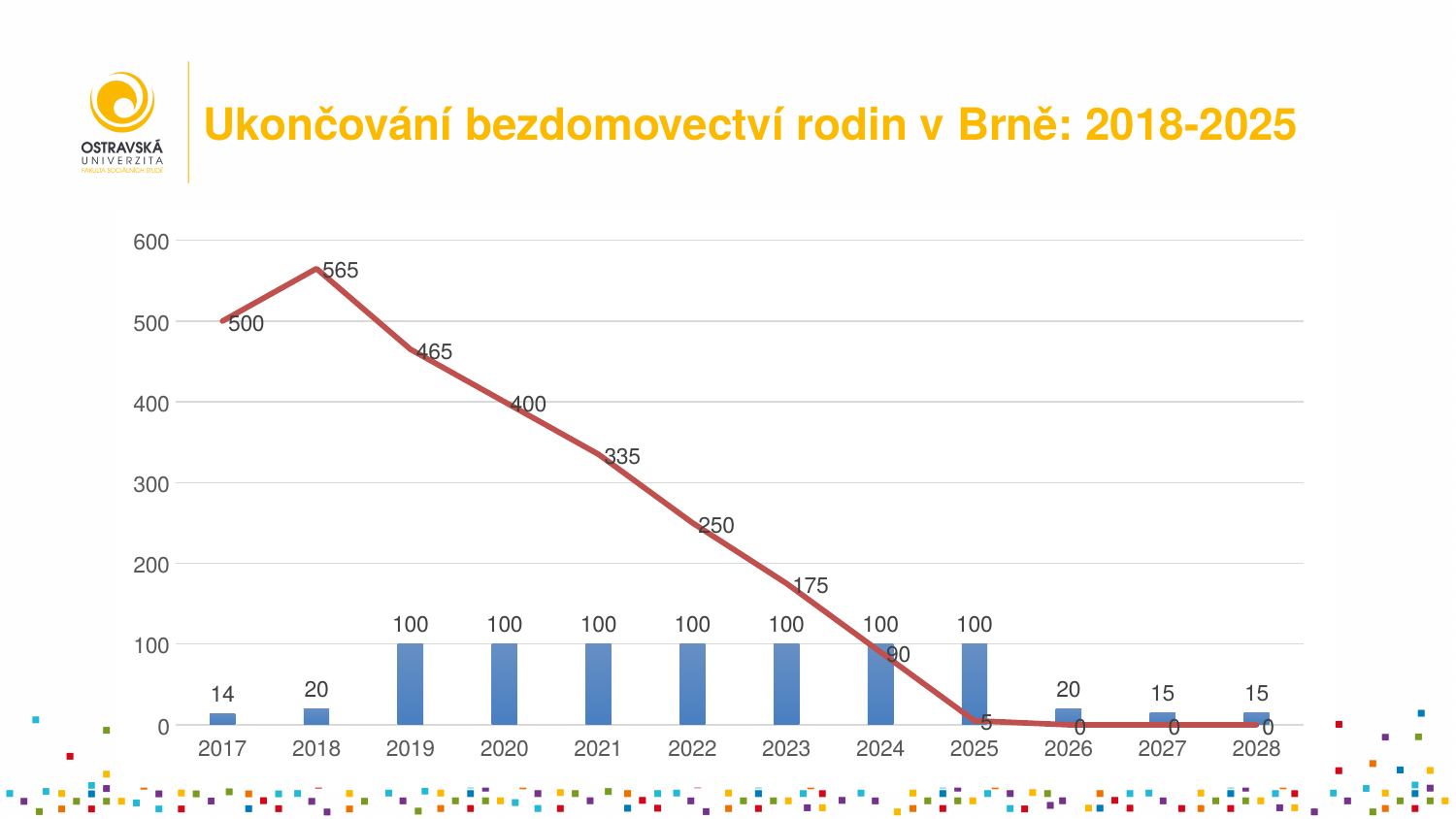

# Ukončování bezdomovectví rodin v Brně: 2018-2025

### Chart

| Category | ročně zabydlených | celkem bez domova |
|---|---|---|
| 2017 | 14.0 | 500.0 |
| 2018 | 20.0 | 565.0 |
| 2019 | 100.0 | 465.0 |
| 2020 | 100.0 | 400.0 |
| 2021 | 100.0 | 335.0 |
| 2022 | 100.0 | 250.0 |
| 2023 | 100.0 | 175.0 |
| 2024 | 100.0 | 90.0 |
| 2025 | 100.0 | 5.0 |
| 2026 | 20.0 | 0.0 |
| 2027 | 15.0 | 0.0 |
| 2028 | 15.0 | 0.0 |